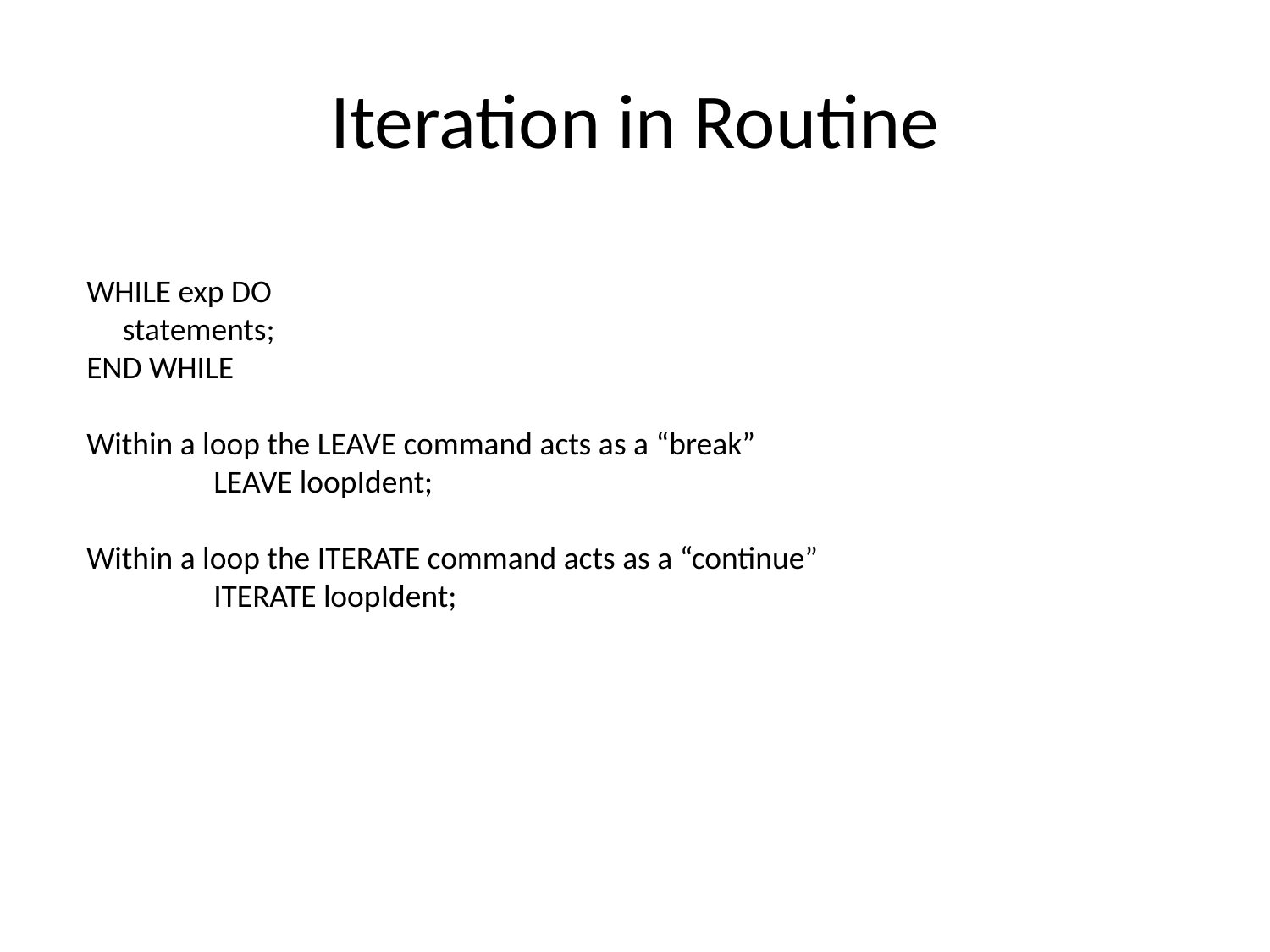

# Iteration in Routine
WHILE exp DO
     statements;
END WHILE

Within a loop the LEAVE command acts as a “break”
	LEAVE loopIdent;

Within a loop the ITERATE command acts as a “continue”
	ITERATE loopIdent;